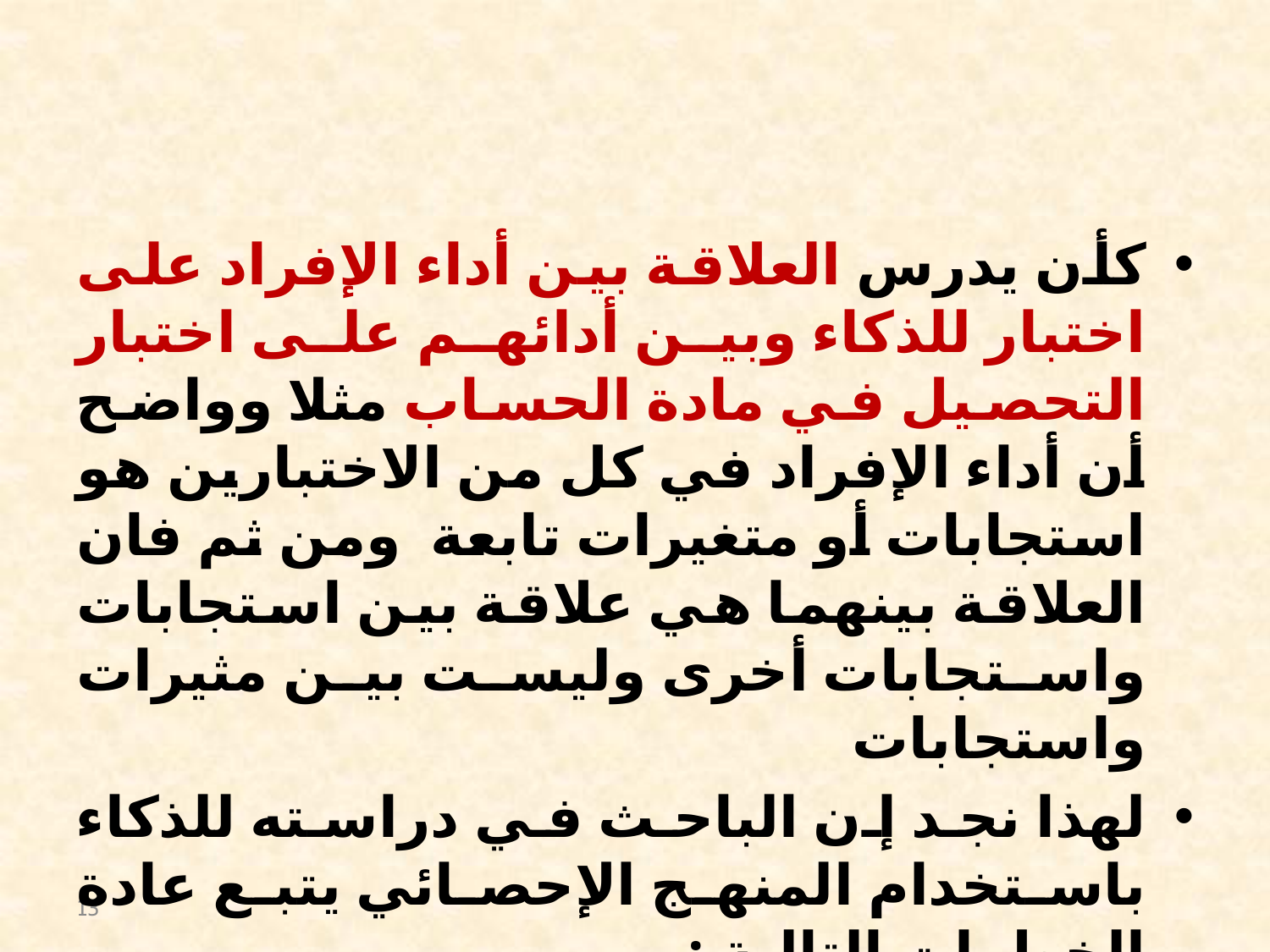

#
كأن يدرس العلاقة بين أداء الإفراد على اختبار للذكاء وبين أدائهم على اختبار التحصيل في مادة الحساب مثلا وواضح أن أداء الإفراد في كل من الاختبارين هو استجابات أو متغيرات تابعة  ومن ثم فان العلاقة بينهما هي علاقة بين استجابات واستجابات أخرى وليست بين مثيرات واستجابات
لهذا نجد إن الباحث في دراسته للذكاء باستخدام المنهج الإحصائي يتبع عادة الخطوات التالية :

13